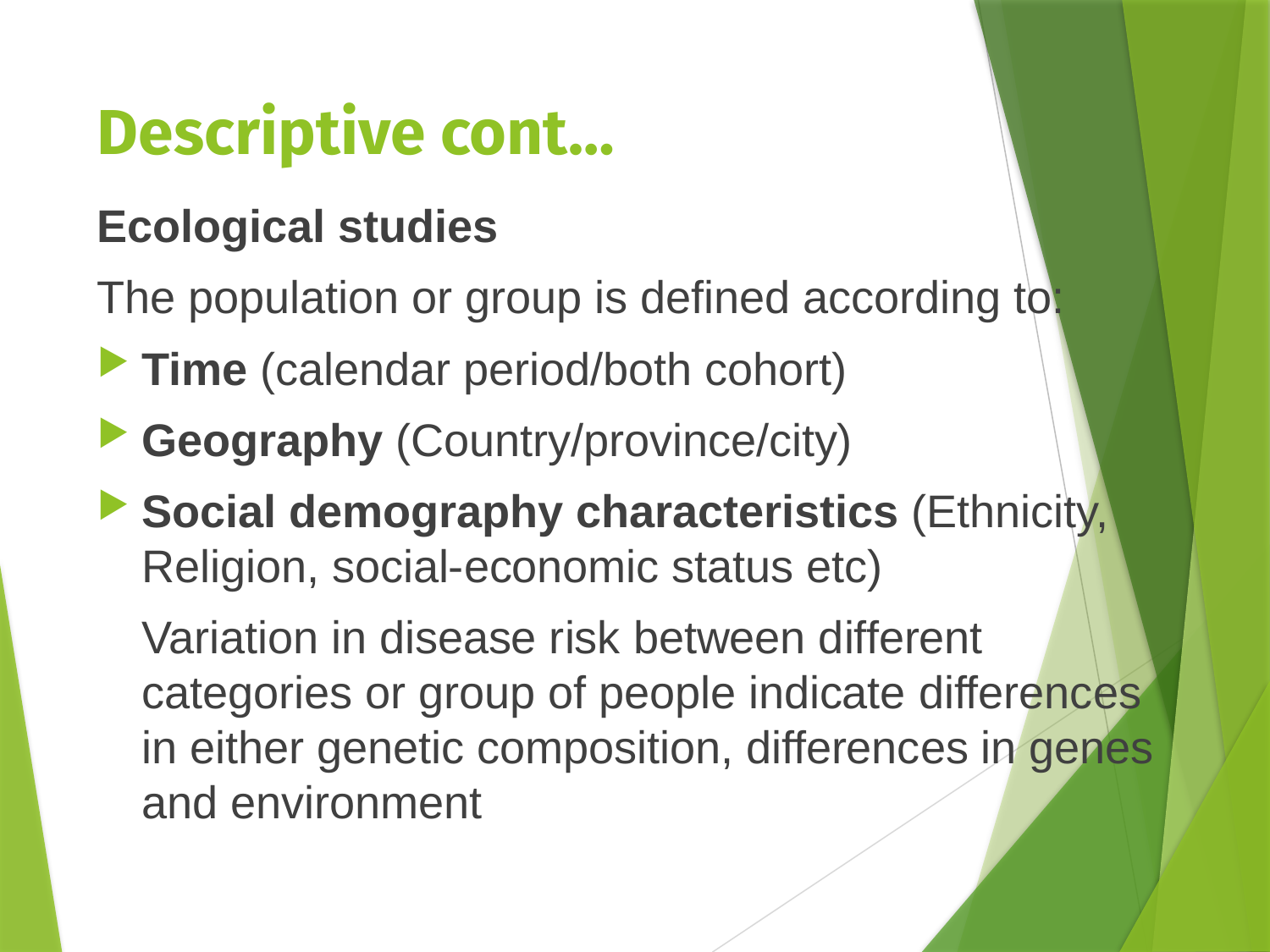

# Descriptive cont…
Ecological studies
The population or group is defined according to:
Time (calendar period/both cohort)
Geography (Country/province/city)
Social demography characteristics (Ethnicity, Religion, social-economic status etc)
 	Variation in disease risk between different categories or group of people indicate differences in either genetic composition, differences in genes and environment